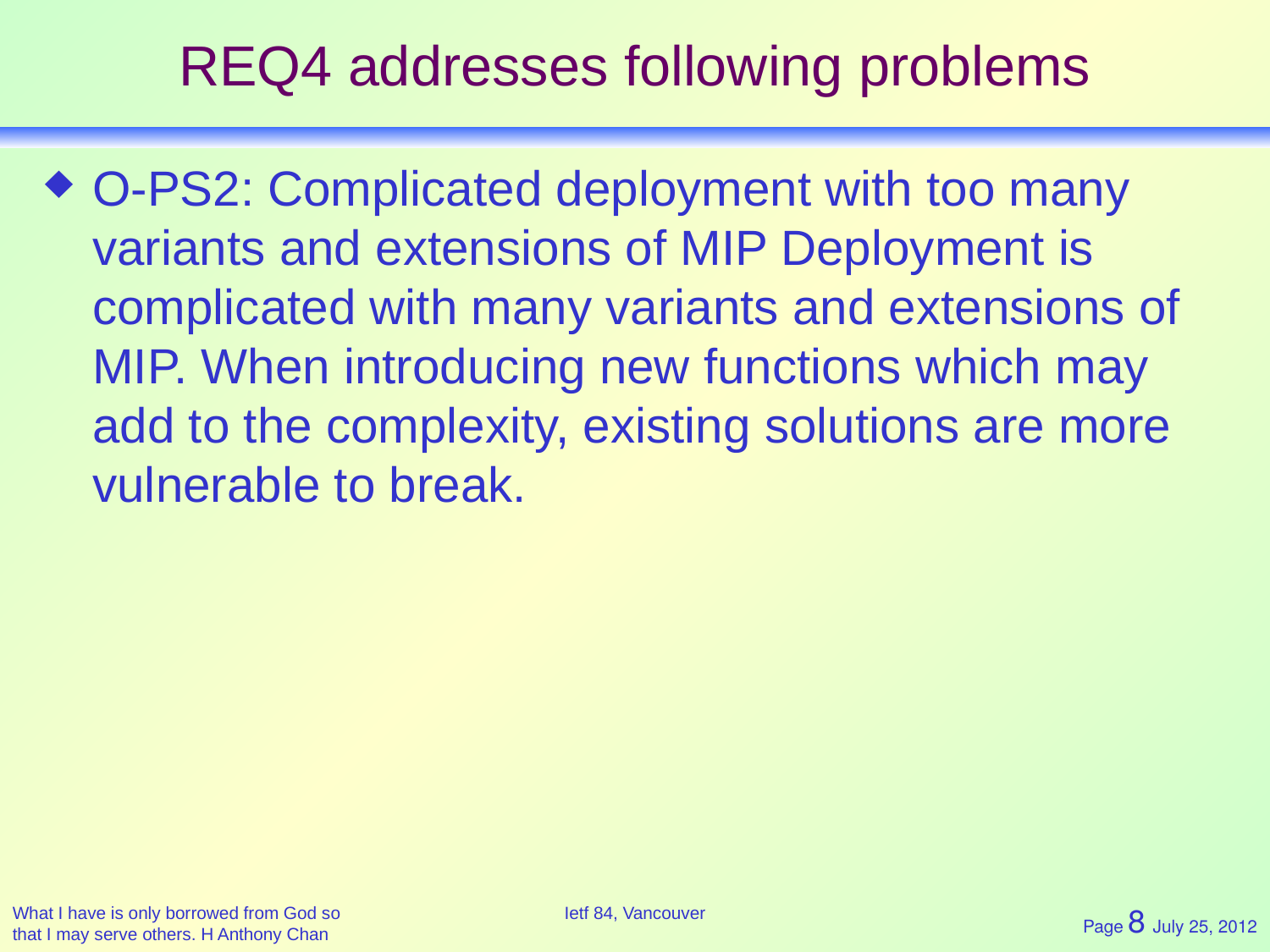

# REQ4 addresses following problems
O-PS2: Complicated deployment with too many variants and extensions of MIP Deployment is complicated with many variants and extensions of MIP. When introducing new functions which may add to the complexity, existing solutions are more vulnerable to break.